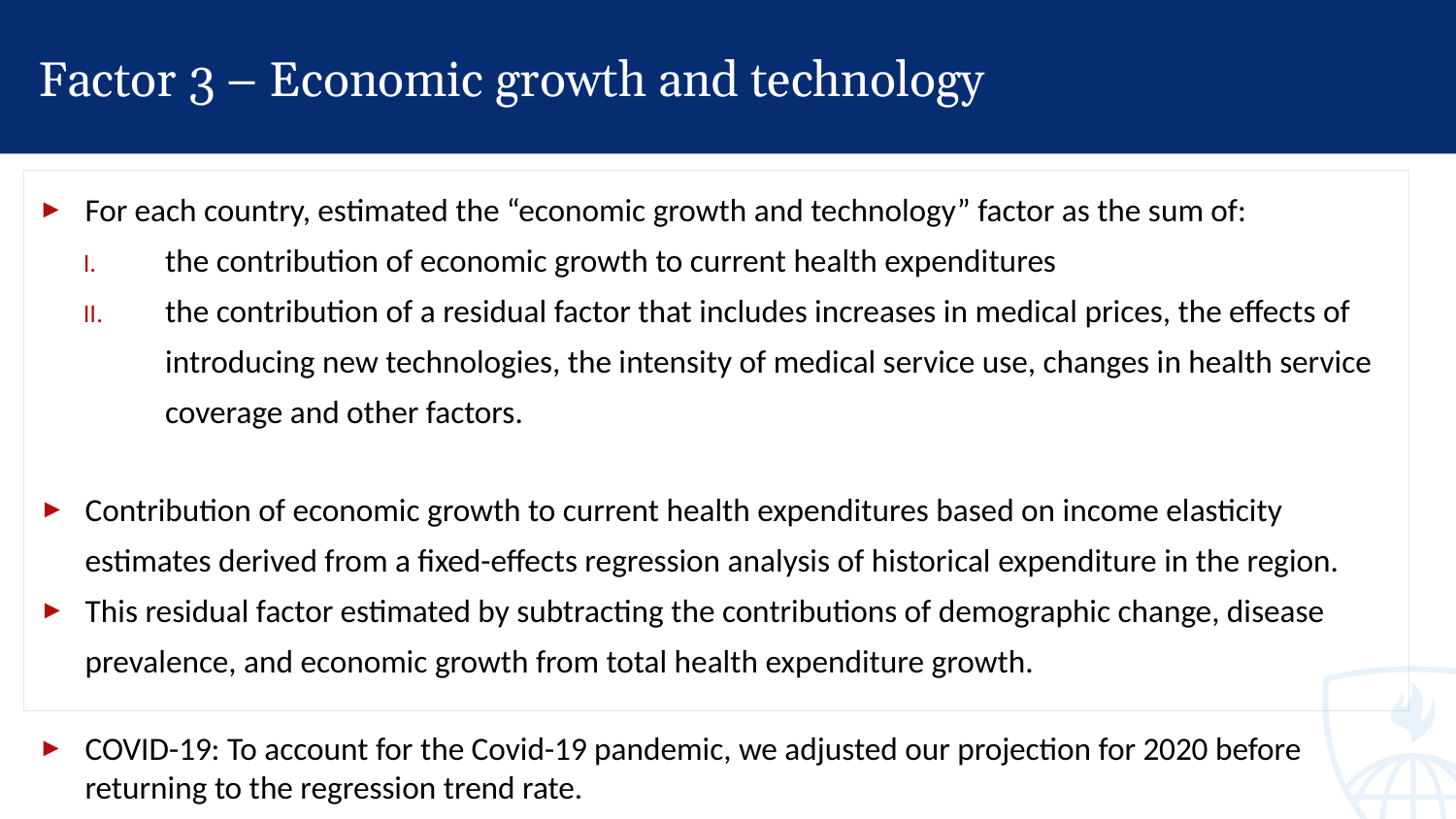

# Factor 3 – Economic growth and technology
For each country, estimated the “economic growth and technology” factor as the sum of:
the contribution of economic growth to current health expenditures
the contribution of a residual factor that includes increases in medical prices, the effects of introducing new technologies, the intensity of medical service use, changes in health service coverage and other factors.
Contribution of economic growth to current health expenditures based on income elasticity estimates derived from a fixed-effects regression analysis of historical expenditure in the region.
This residual factor estimated by subtracting the contributions of demographic change, disease prevalence, and economic growth from total health expenditure growth.
COVID-19: To account for the Covid-19 pandemic, we adjusted our projection for 2020 before returning to the regression trend rate.